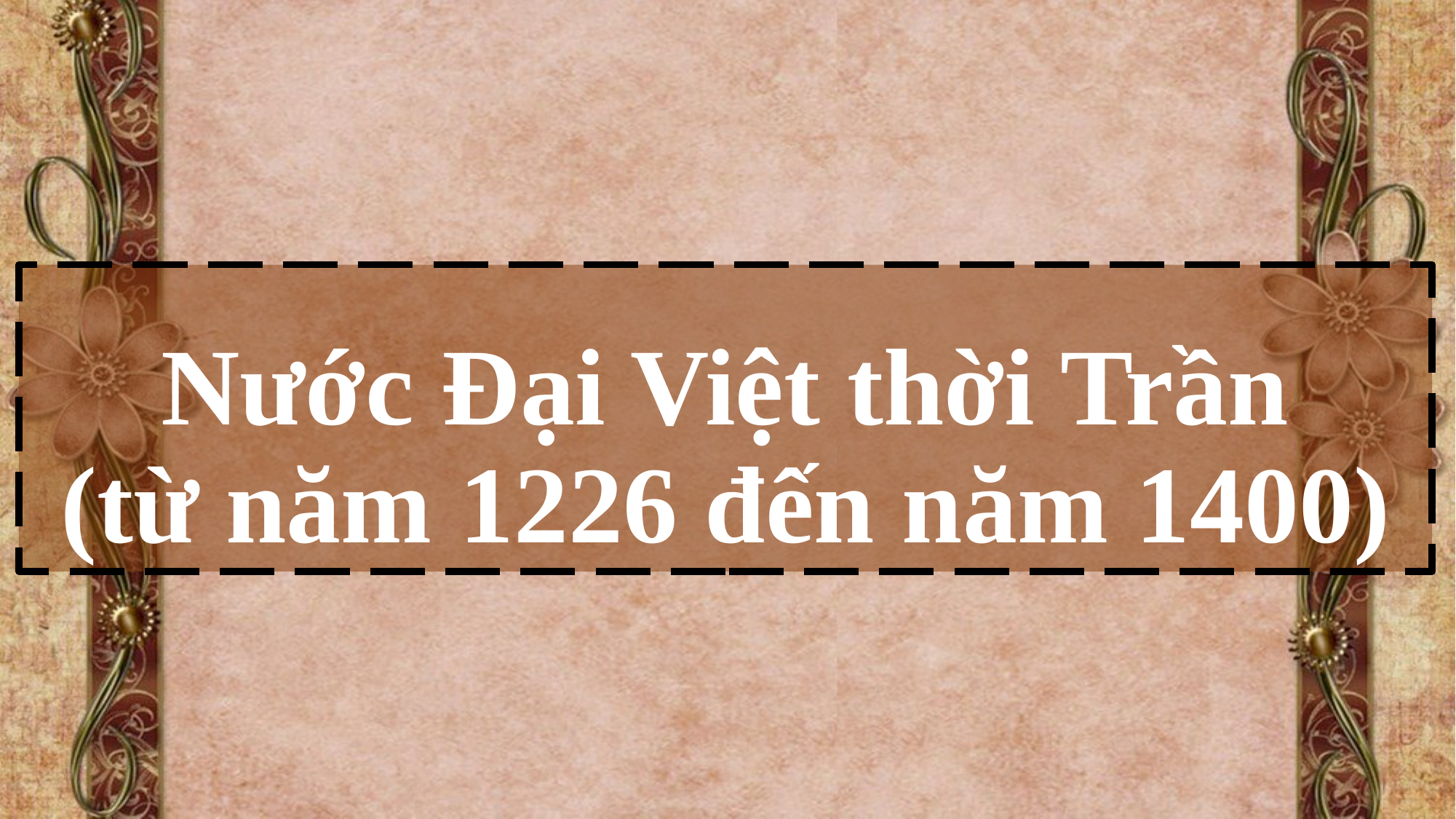

# Nước Đại Việt thời Trần (từ năm 1226 đến năm 1400)